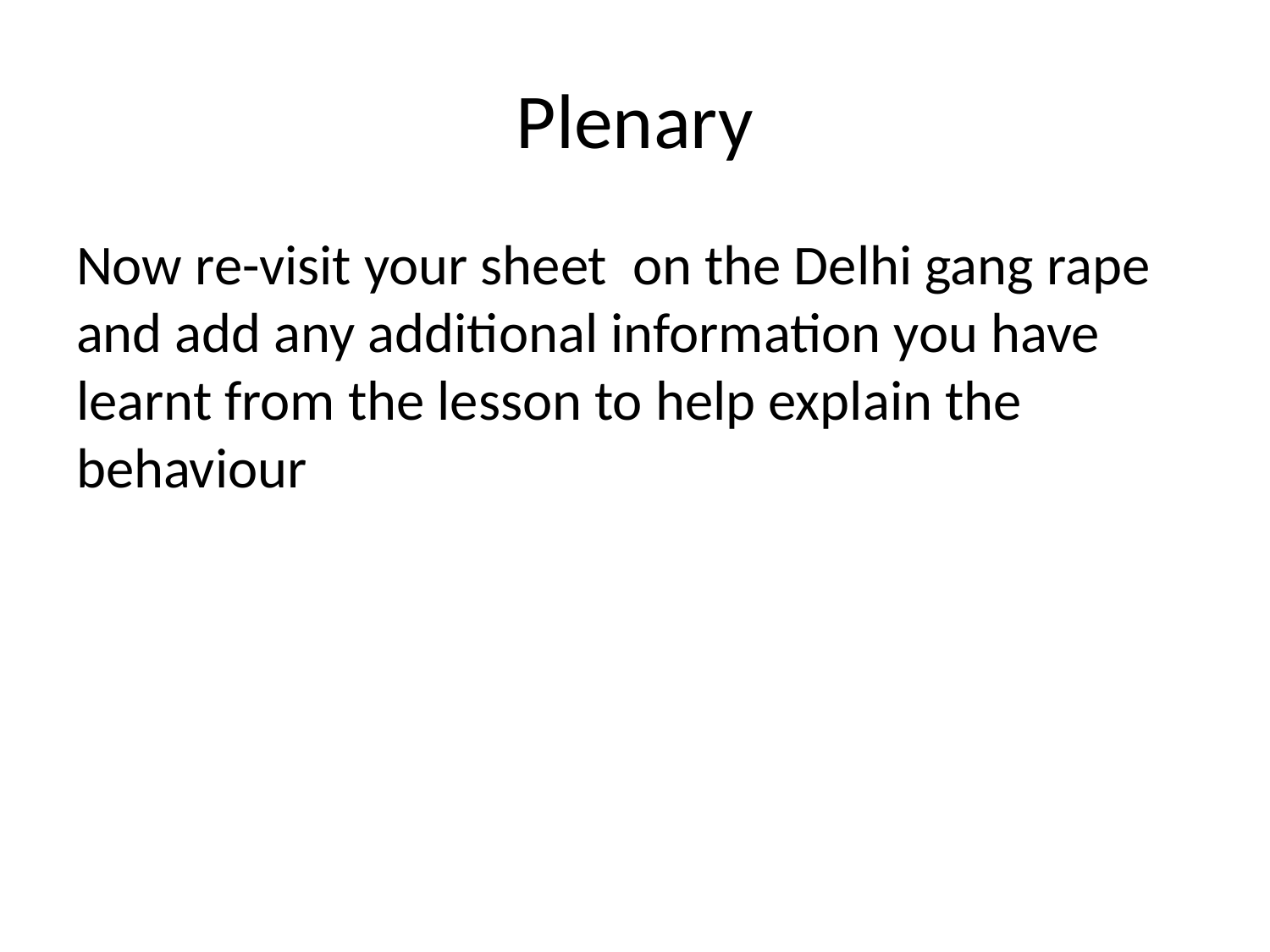

# Plenary
Now re-visit your sheet  on the Delhi gang rape and add any additional information you have learnt from the lesson to help explain the behaviour